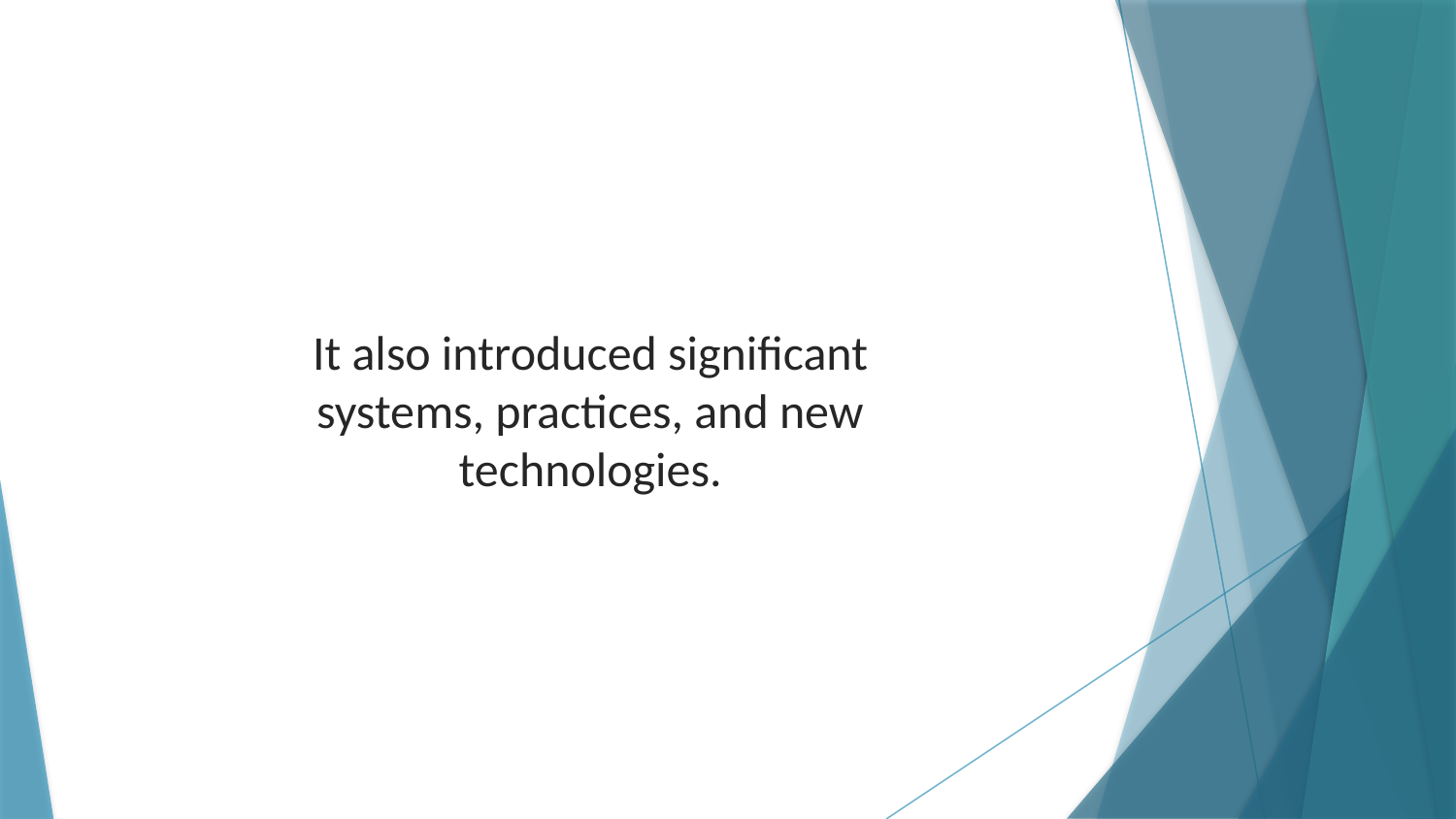

It also introduced significant systems, practices, and new technologies.